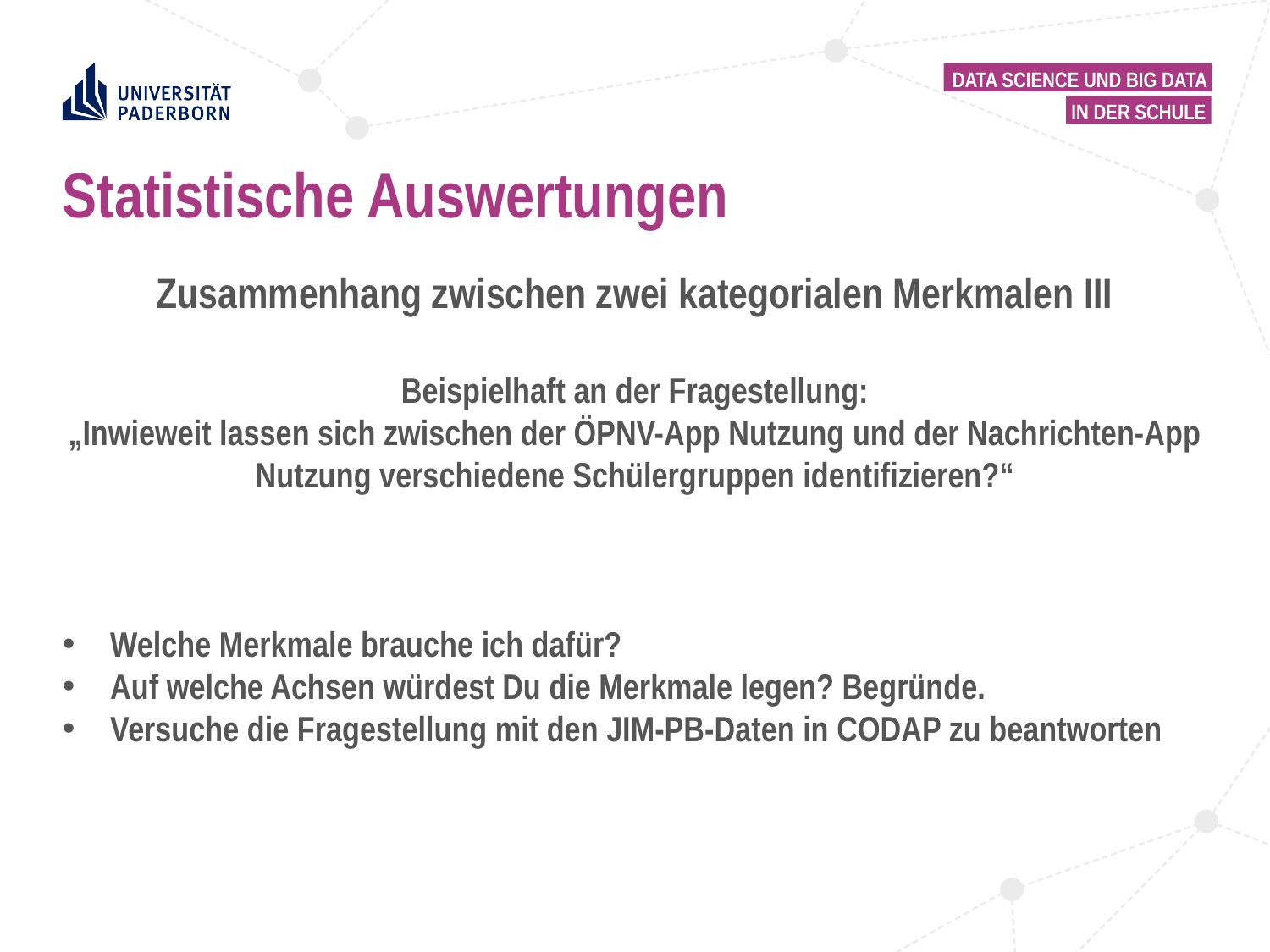

# Statistische Auswertungen
Zusammenhang zwischen zwei kategorialen Merkmalen III

Beispielhaft an der Fragestellung:
„Inwieweit lassen sich zwischen der ÖPNV-App Nutzung und der Nachrichten-App Nutzung verschiedene Schülergruppen identifizieren?“

Welche Merkmale brauche ich dafür?
Auf welche Achsen würdest Du die Merkmale legen? Begründe.
Versuche die Fragestellung mit den JIM-PB-Daten in CODAP zu beantworten